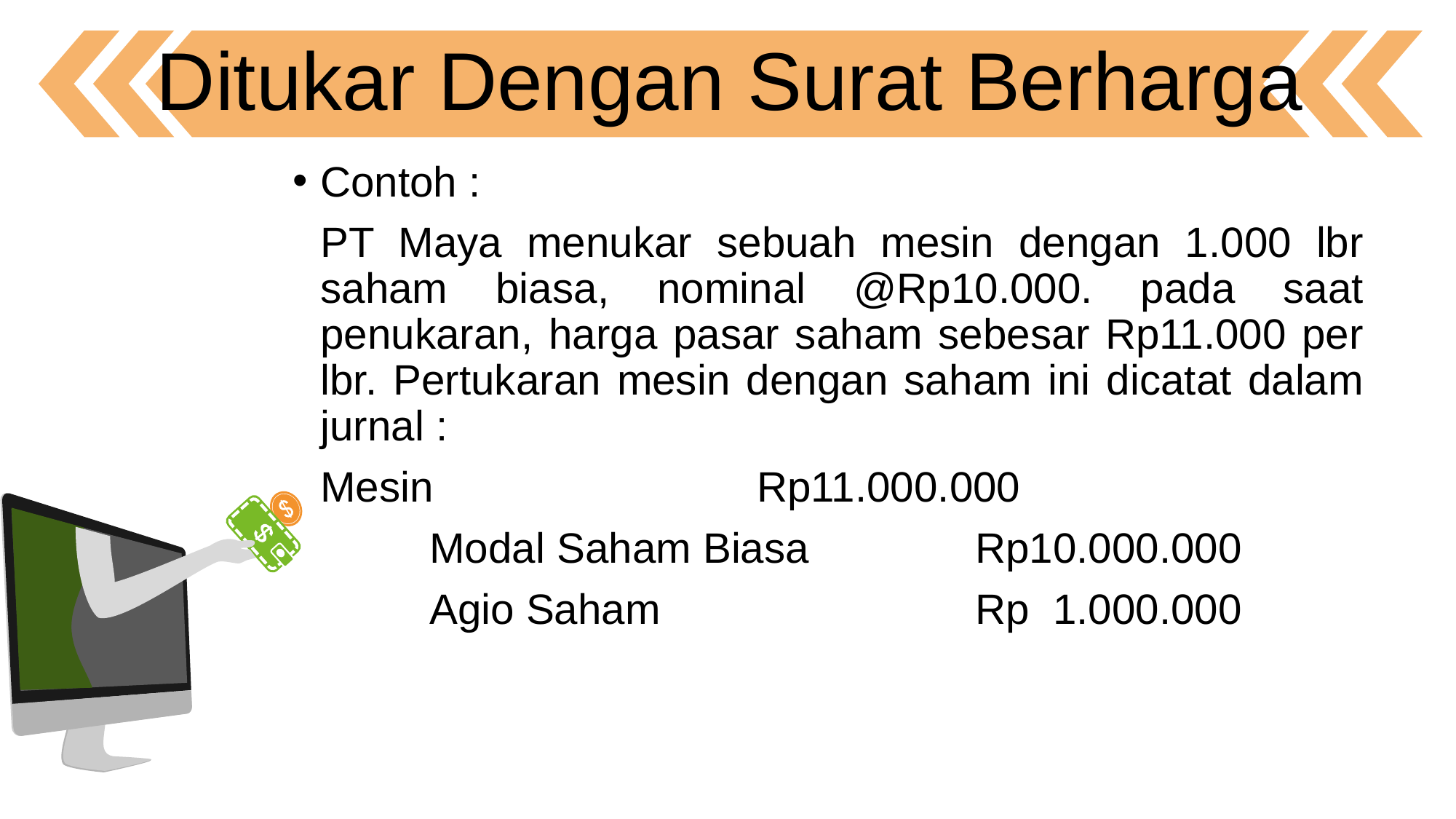

Ditukar Dengan Surat Berharga
Contoh :
	PT Maya menukar sebuah mesin dengan 1.000 lbr saham biasa, nominal @Rp10.000. pada saat penukaran, harga pasar saham sebesar Rp11.000 per lbr. Pertukaran mesin dengan saham ini dicatat dalam jurnal :
	Mesin			Rp11.000.000
		Modal Saham Biasa		Rp10.000.000
		Agio Saham			Rp  1.000.000